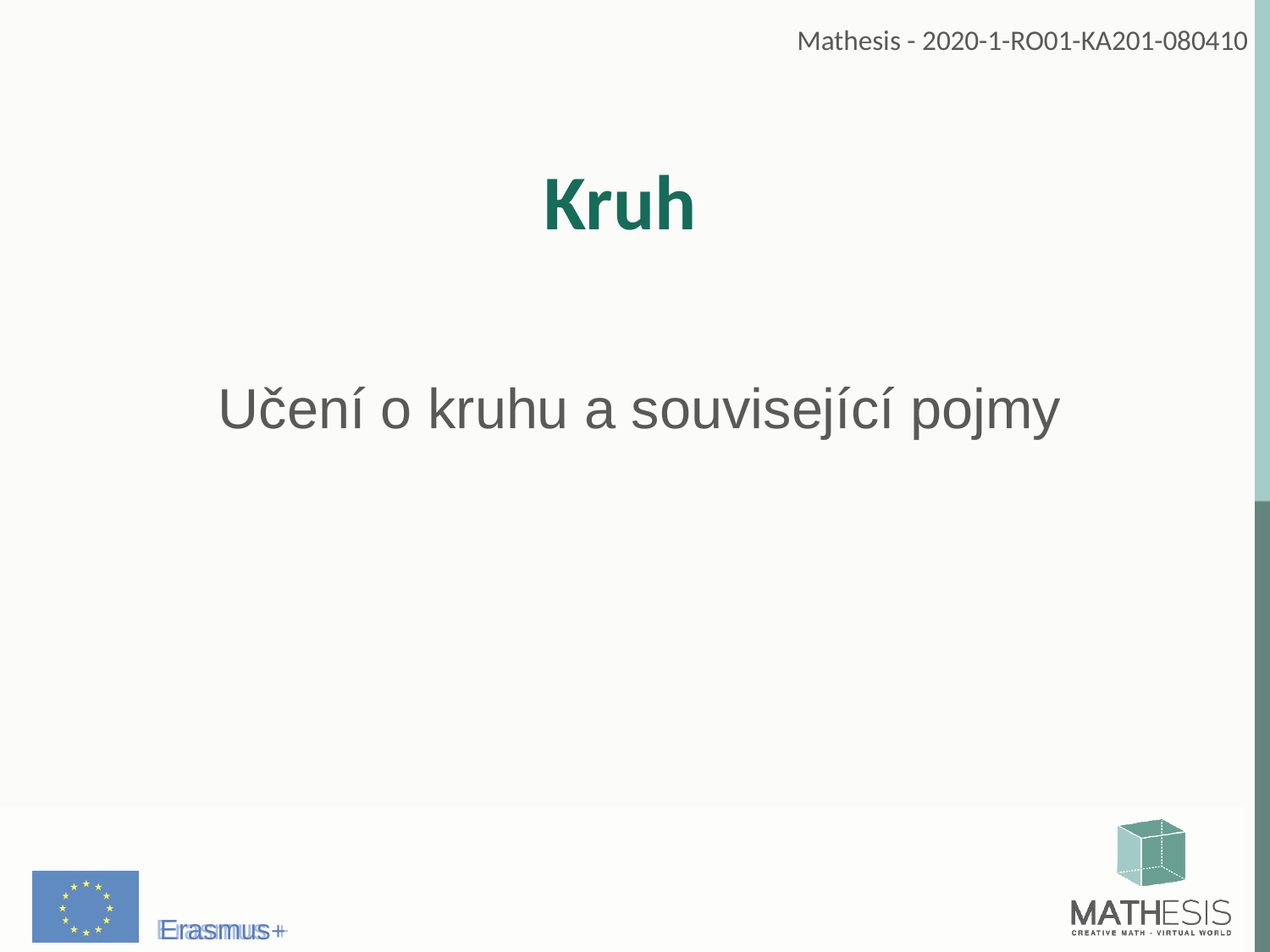

# Kruh
Učení o kruhu a související pojmy